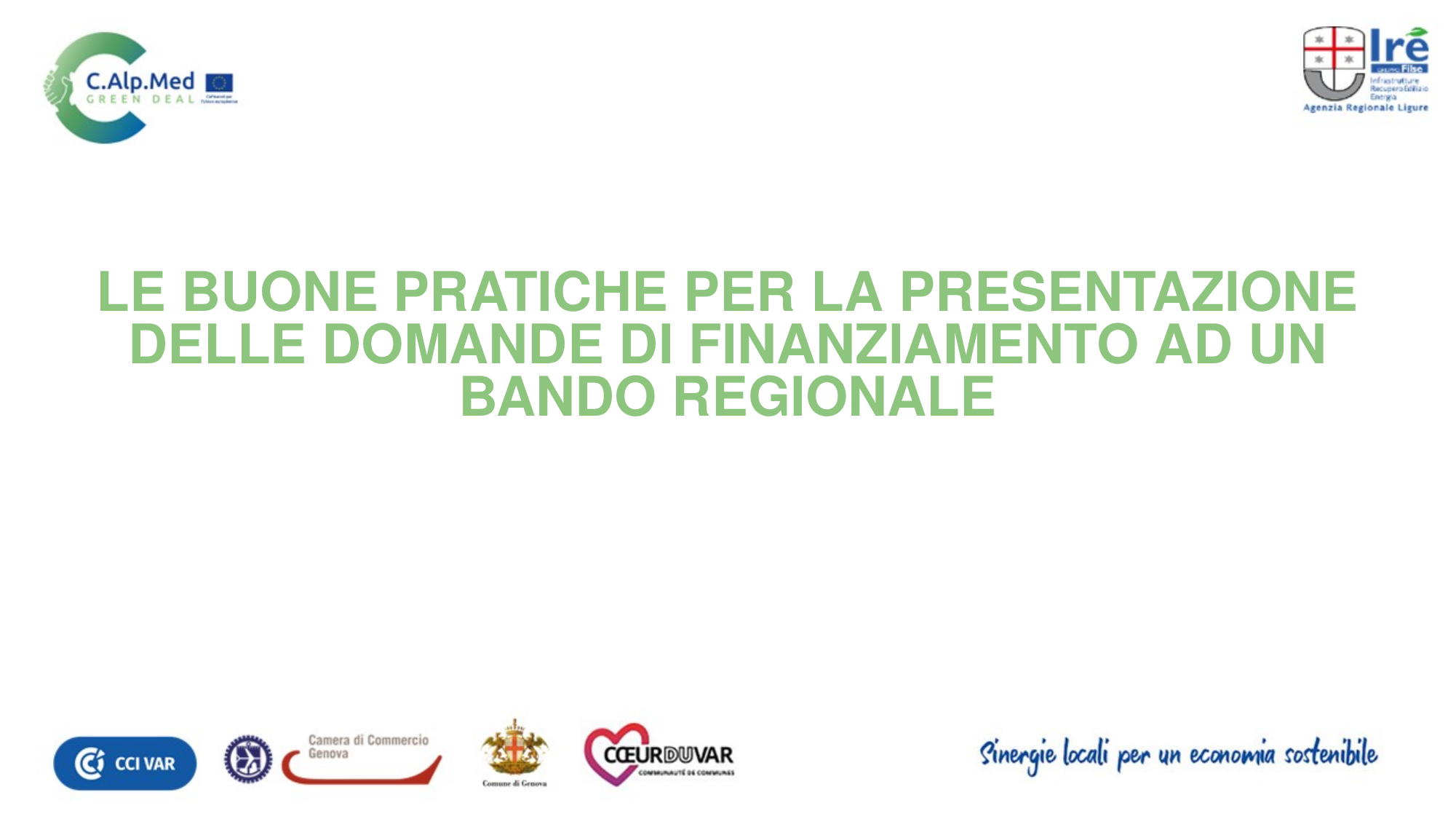

Le buone pratiche per la presentazione delle domande di finanziamento ad un bando regionale

15